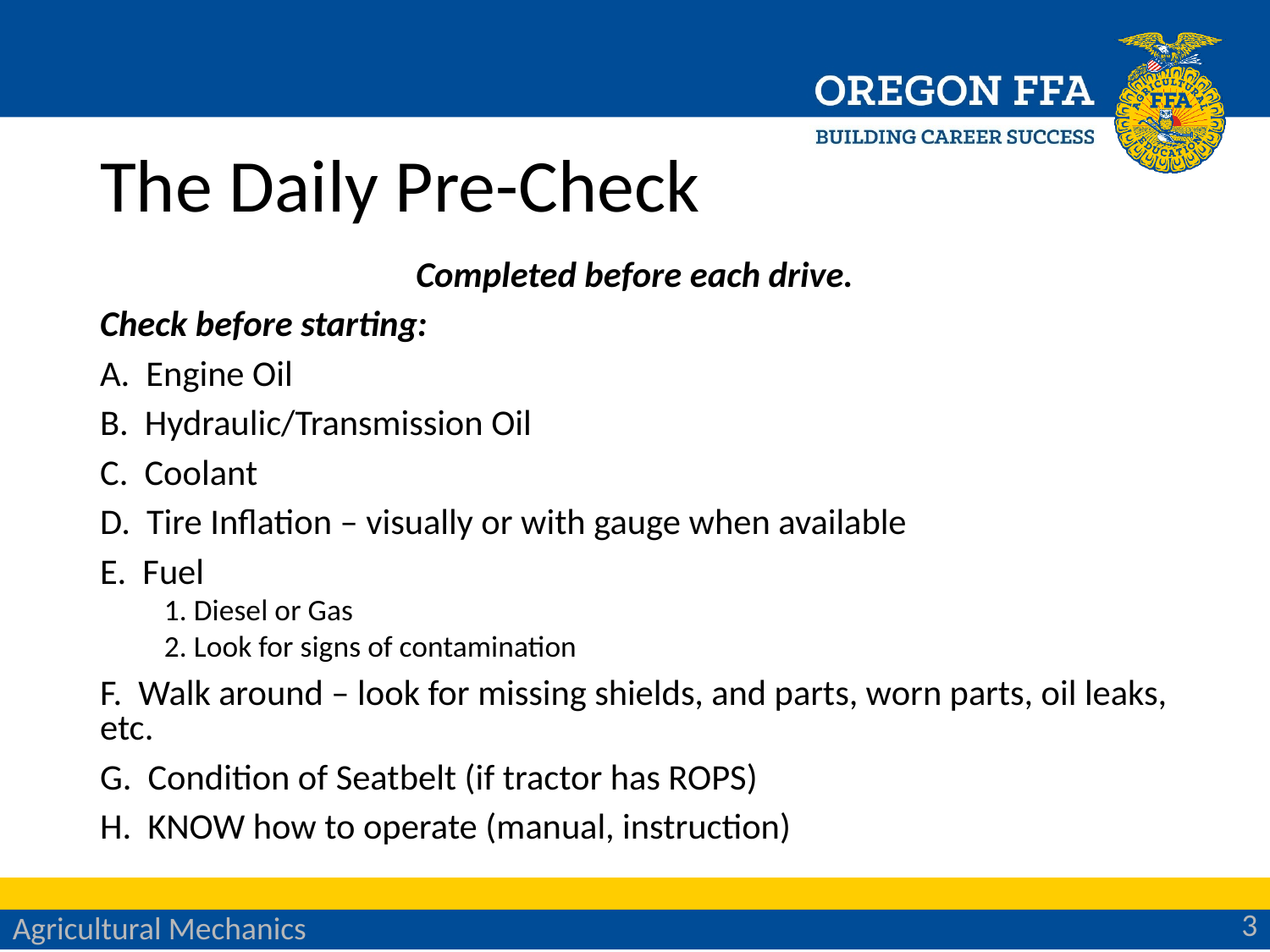

# The Daily Pre-Check
Completed before each drive.
Check before starting:
A.  Engine Oil
B.  Hydraulic/Transmission Oil
C.  Coolant
D.  Tire Inflation – visually or with gauge when available
E.  Fuel
1. Diesel or Gas
2. Look for signs of contamination
F.  Walk around – look for missing shields, and parts, worn parts, oil leaks, etc.
G.  Condition of Seatbelt (if tractor has ROPS)
H.  KNOW how to operate (manual, instruction)
3
Agricultural Mechanics